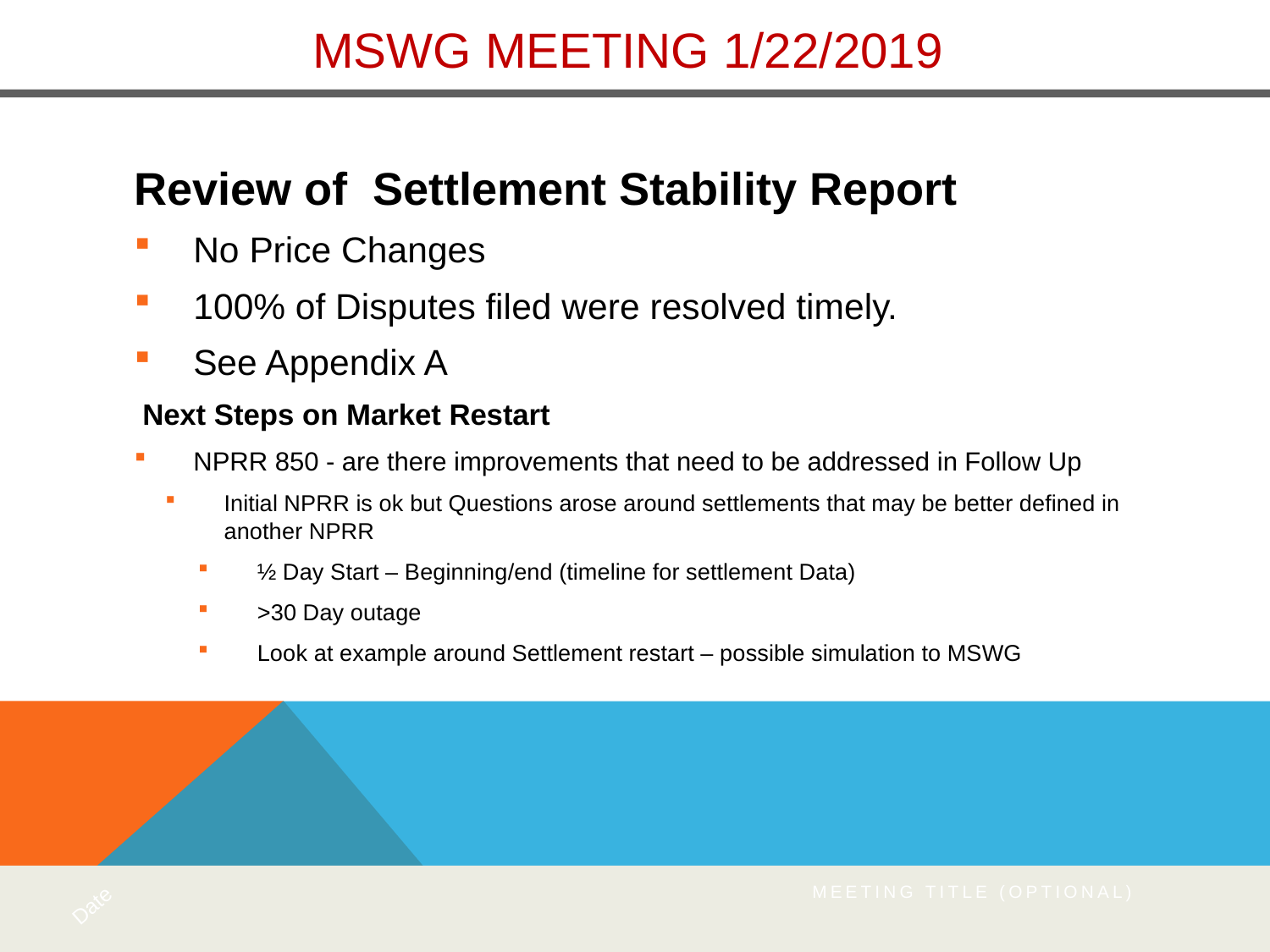

# MSWG Meeting 1/22/2019
Review of  Settlement Stability Report
No Price Changes
100% of Disputes filed were resolved timely.
See Appendix A
 Next Steps on Market Restart
NPRR 850 - are there improvements that need to be addressed in Follow Up
Initial NPRR is ok but Questions arose around settlements that may be better defined in another NPRR
½ Day Start – Beginning/end (timeline for settlement Data)
>30 Day outage
Look at example around Settlement restart – possible simulation to MSWG

Date
Meeting Title (optional)